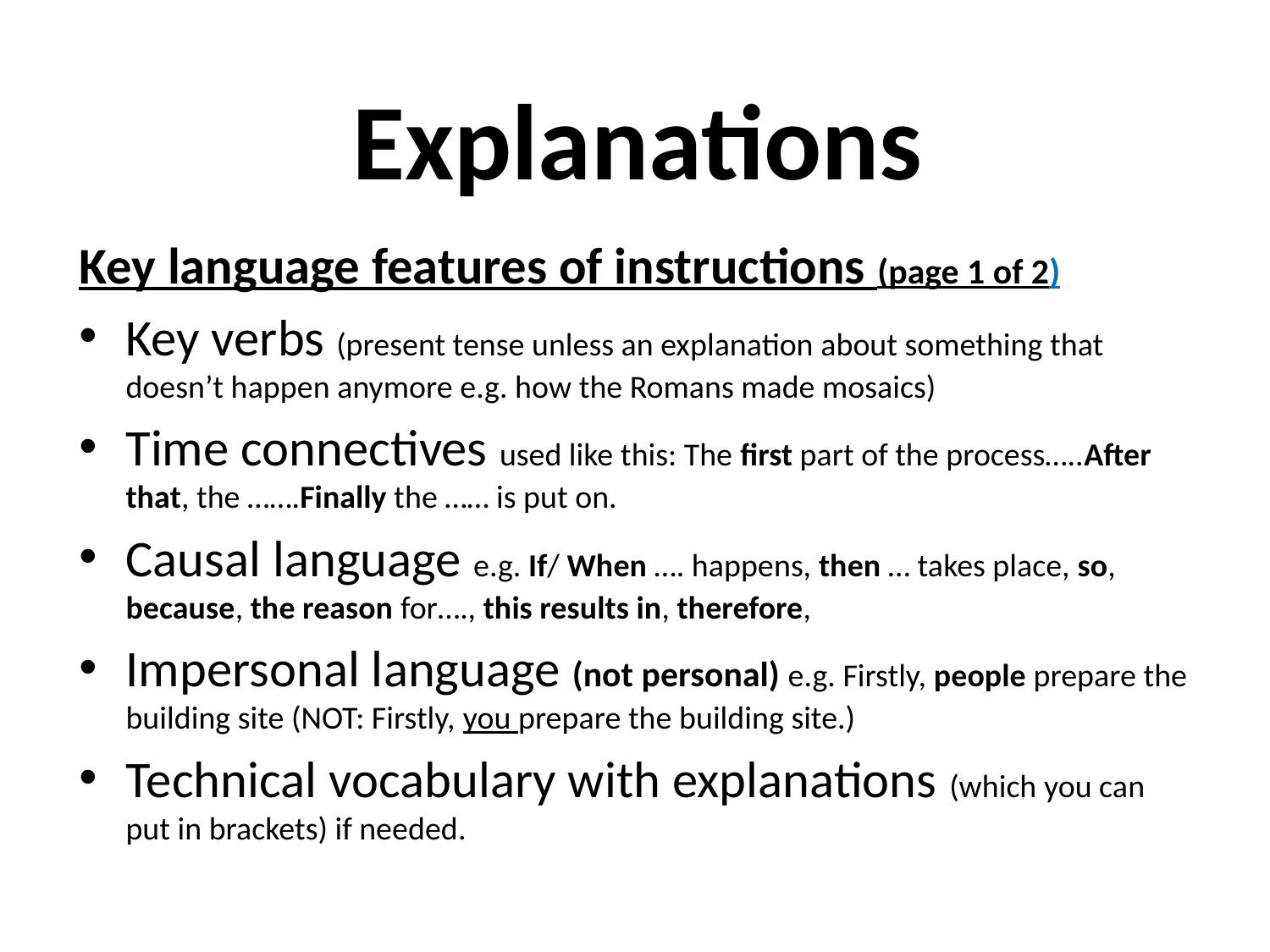

#
Explanations
Key language features of instructions (page 1 of 2)
Key verbs (present tense unless an explanation about something that doesn’t happen anymore e.g. how the Romans made mosaics)
Time connectives used like this: The first part of the process…..After that, the …….Finally the …… is put on.
Causal language e.g. If/ When …. happens, then … takes place, so,  because, the reason for…., this results in, therefore,
Impersonal language (not personal) e.g. Firstly, people prepare the building site (NOT: Firstly, you prepare the building site.)
Technical vocabulary with explanations (which you can put in brackets) if needed.